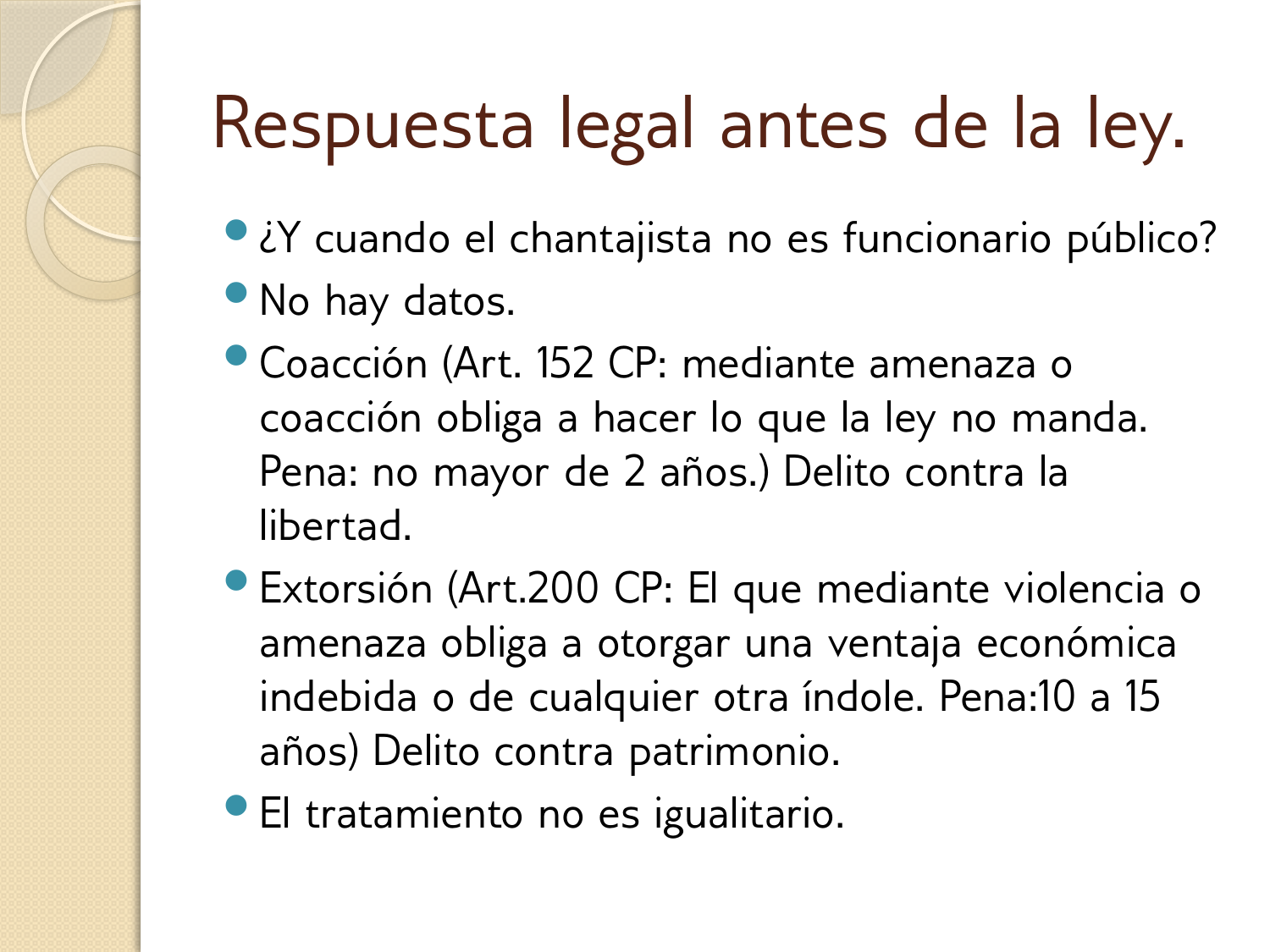

# Respuesta legal antes de la ley.
¿Y cuando el chantajista no es funcionario público?
No hay datos.
Coacción (Art. 152 CP: mediante amenaza o coacción obliga a hacer lo que la ley no manda. Pena: no mayor de 2 años.) Delito contra la libertad.
Extorsión (Art.200 CP: El que mediante violencia o amenaza obliga a otorgar una ventaja económica indebida o de cualquier otra índole. Pena:10 a 15 años) Delito contra patrimonio.
El tratamiento no es igualitario.